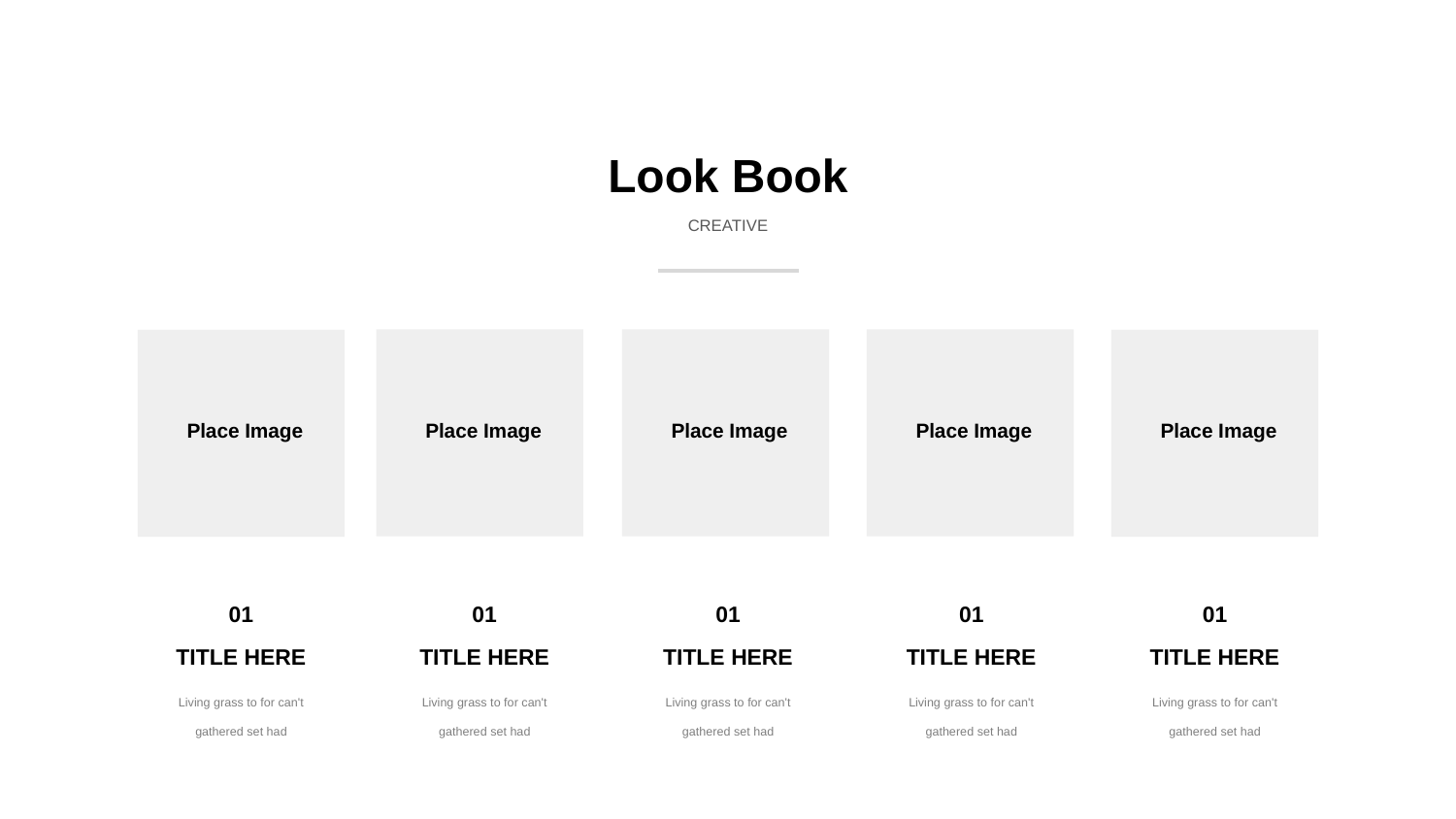

Look Book
CREATIVE

Place Image
Place Image
Place Image
Place Image
Place Image
01
TITLE HERE
Living grass to for can't gathered set had
01
TITLE HERE
Living grass to for can't gathered set had
01
TITLE HERE
Living grass to for can't gathered set had
01
TITLE HERE
Living grass to for can't gathered set had
01
TITLE HERE
Living grass to for can't gathered set had